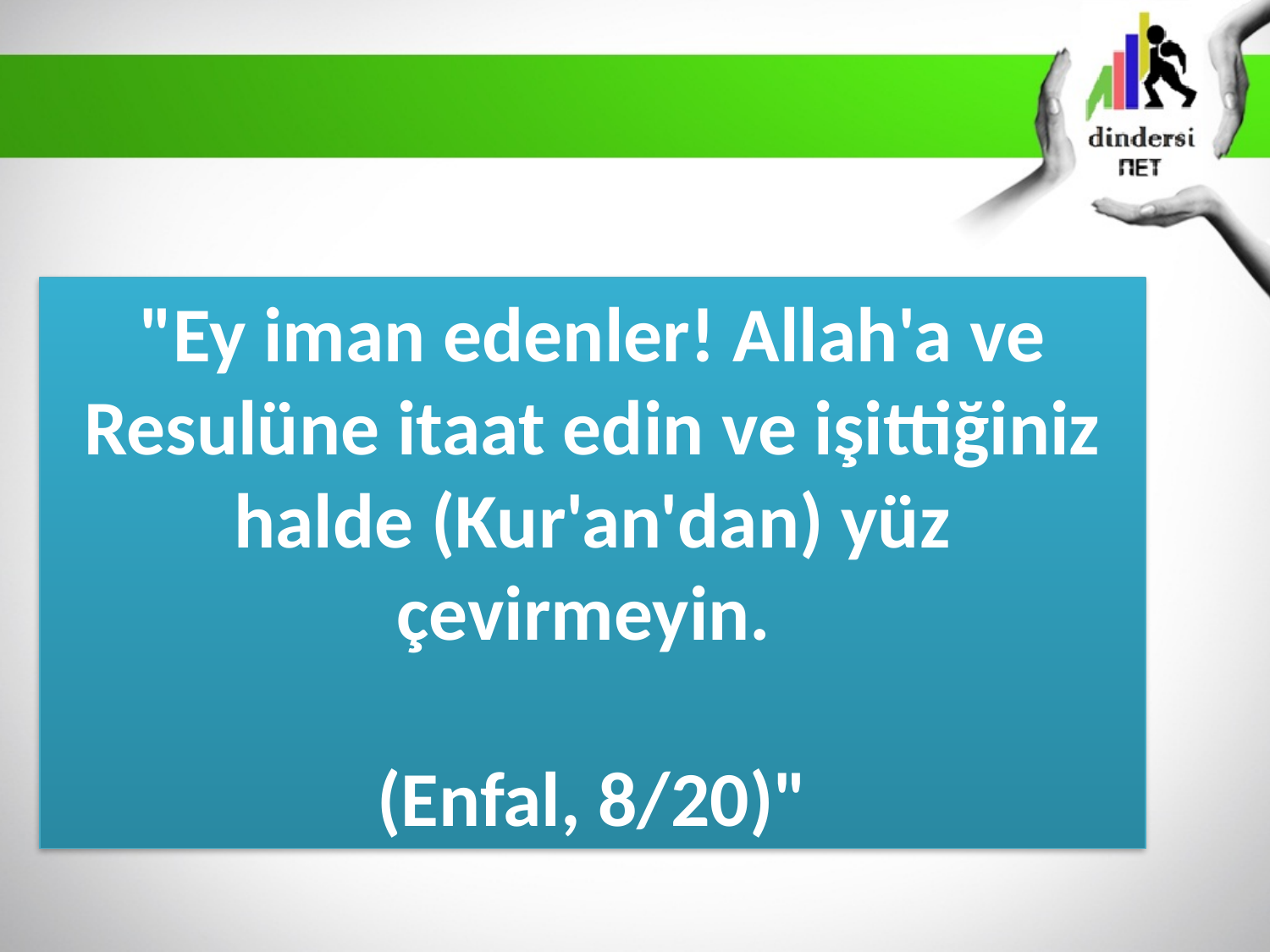

"Ey iman edenler! Allah'a ve Resulüne itaat edin ve işittiğiniz halde (Kur'an'dan) yüz çevirmeyin.

(Enfal, 8/20)"